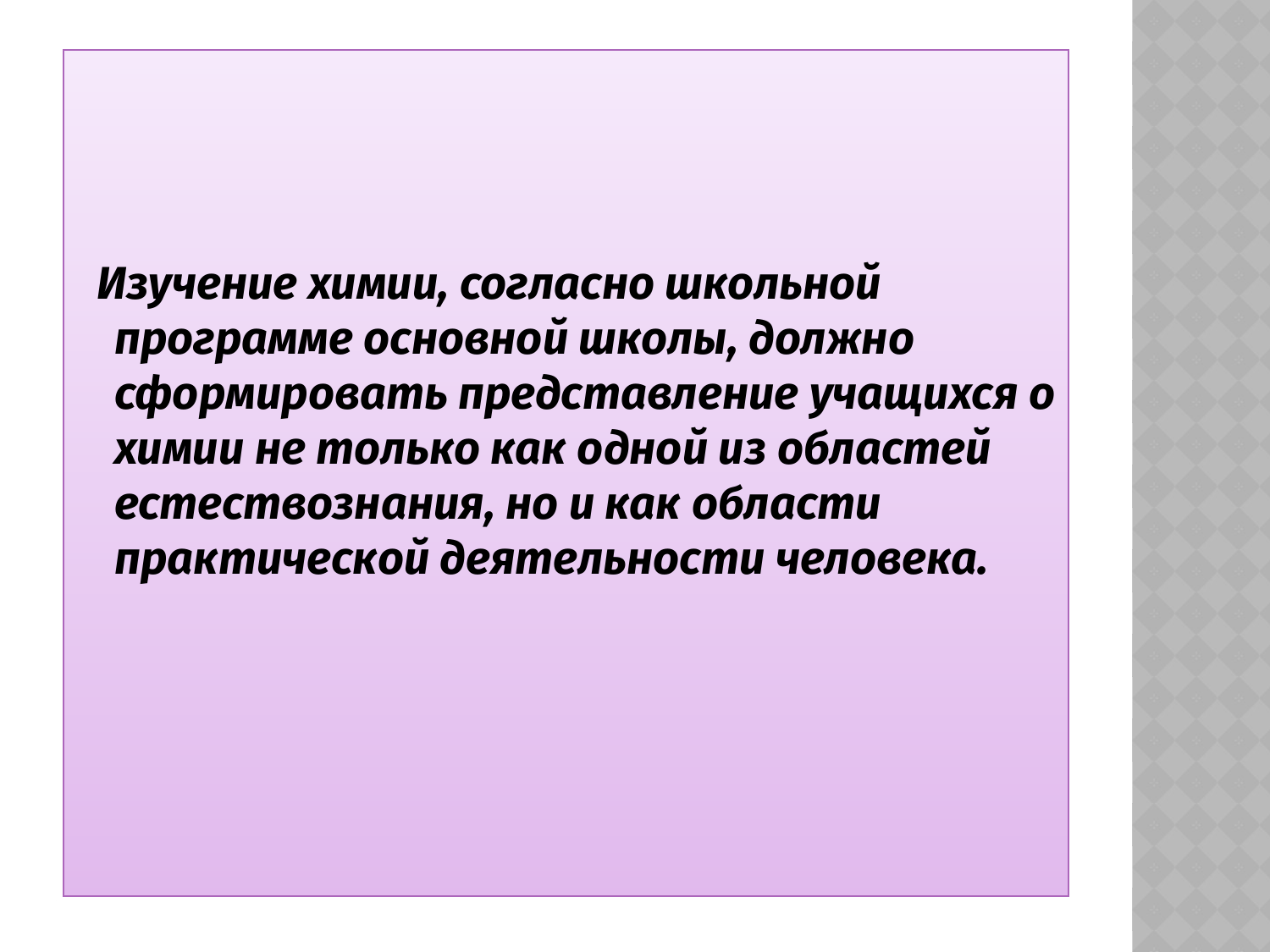

Изучение химии, согласно школьной программе основной школы, должно сформировать представление учащихся о химии не только как одной из областей естествознания, но и как области практической деятельности человека.